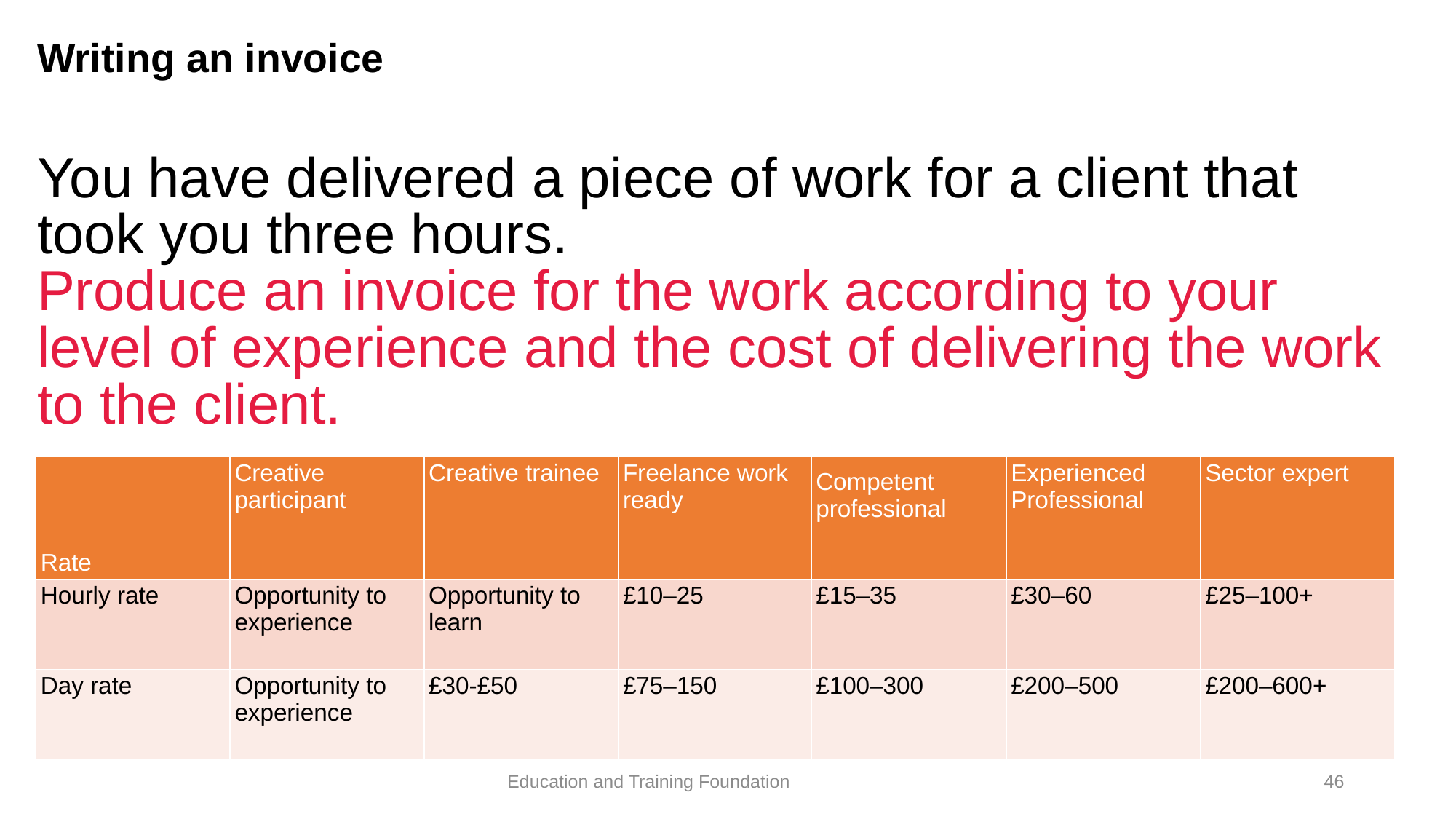

# Writing an invoice
You have delivered a piece of work for a client that took you three hours.
Produce an invoice for the work according to your level of experience and the cost of delivering the work to the client.

| Rate | Creative participant | Creative trainee | Freelance work ready | Competent professional | Experienced  Professional | Sector expert |
| --- | --- | --- | --- | --- | --- | --- |
| Hourly rate | Opportunity to experience | Opportunity to learn | £10–25 | £15–35 | £30–60 | £25–100+ |
| Day rate | Opportunity to experience | £30-£50 | £75–150 | £100–300 | £200–500 | £200–600+ |
46
Education and Training Foundation